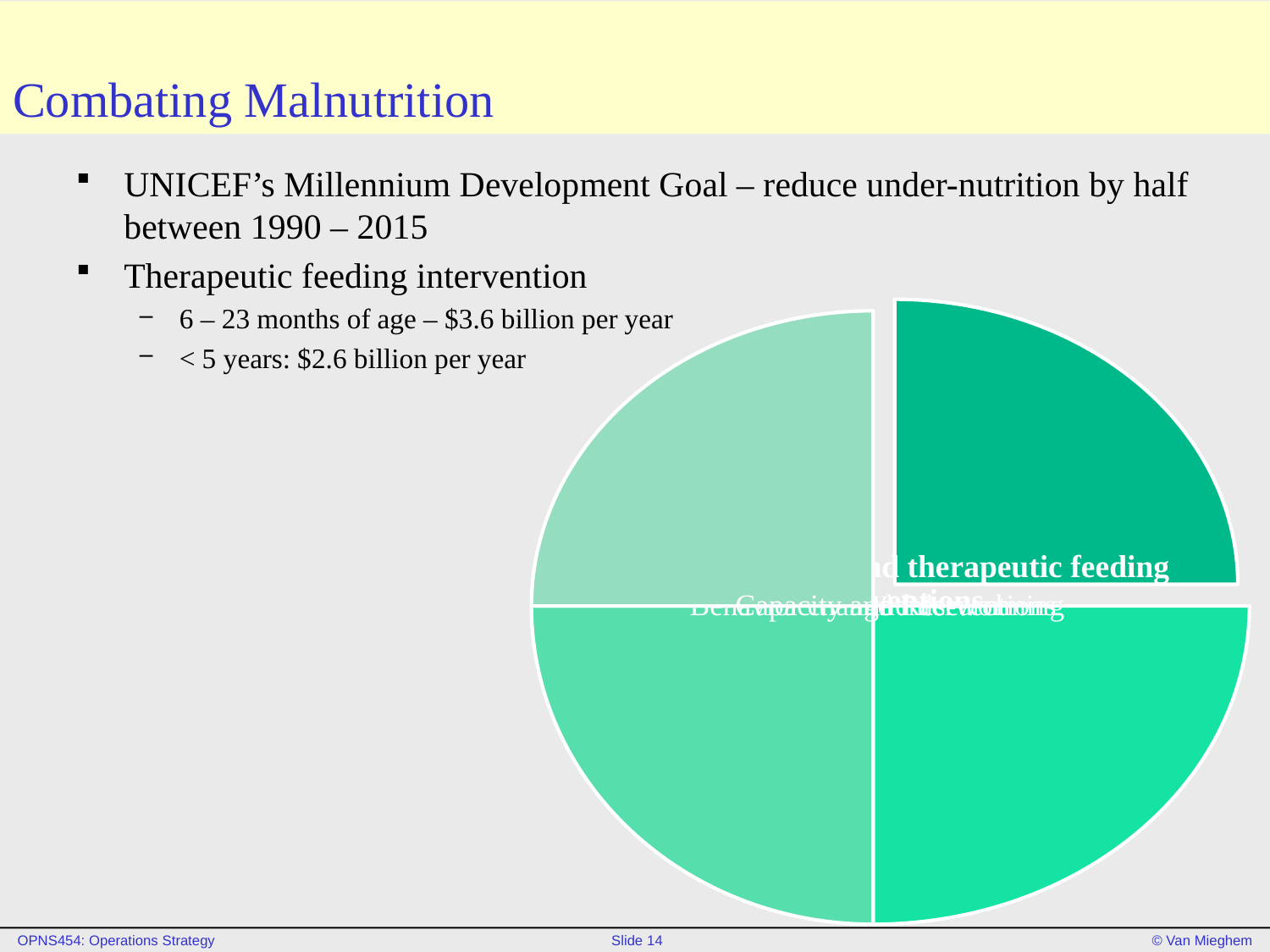

# Combating Malnutrition
UNICEF’s Millennium Development Goal – reduce under-nutrition by half between 1990 – 2015
Therapeutic feeding intervention
6 – 23 months of age – $3.6 billion per year
< 5 years: $2.6 billion per year

Complementary and therapeutic feeding interventions
Micronutrients and de-worming
Behavior change interventions
Capacity and Research